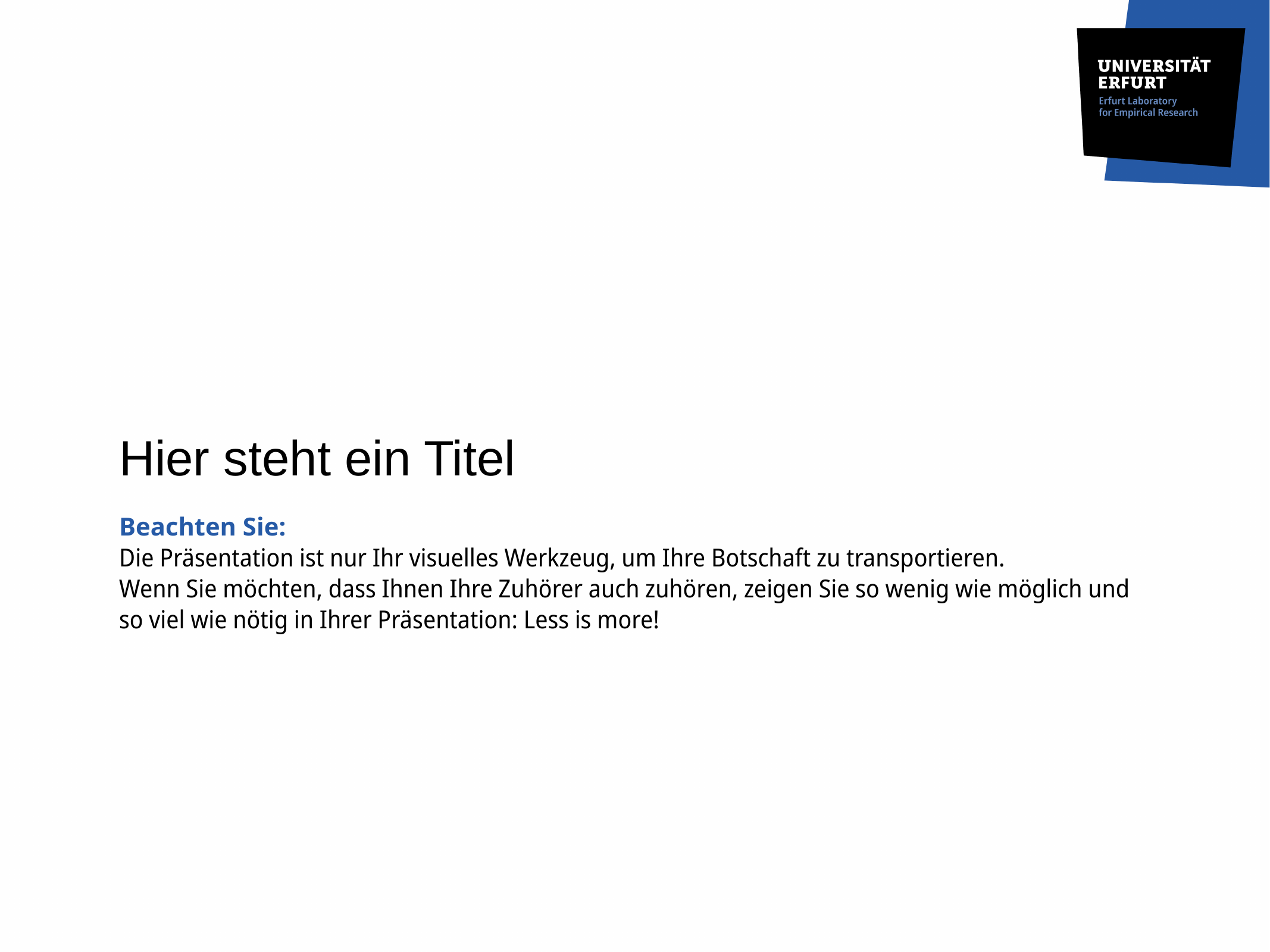

# Hier steht ein Titel
Beachten Sie:
Die Präsentation ist nur Ihr visuelles Werkzeug, um Ihre Botschaft zu transportieren.
Wenn Sie möchten, dass Ihnen Ihre Zuhörer auch zuhören, zeigen Sie so wenig wie möglich und so viel wie nötig in Ihrer Präsentation: Less is more!